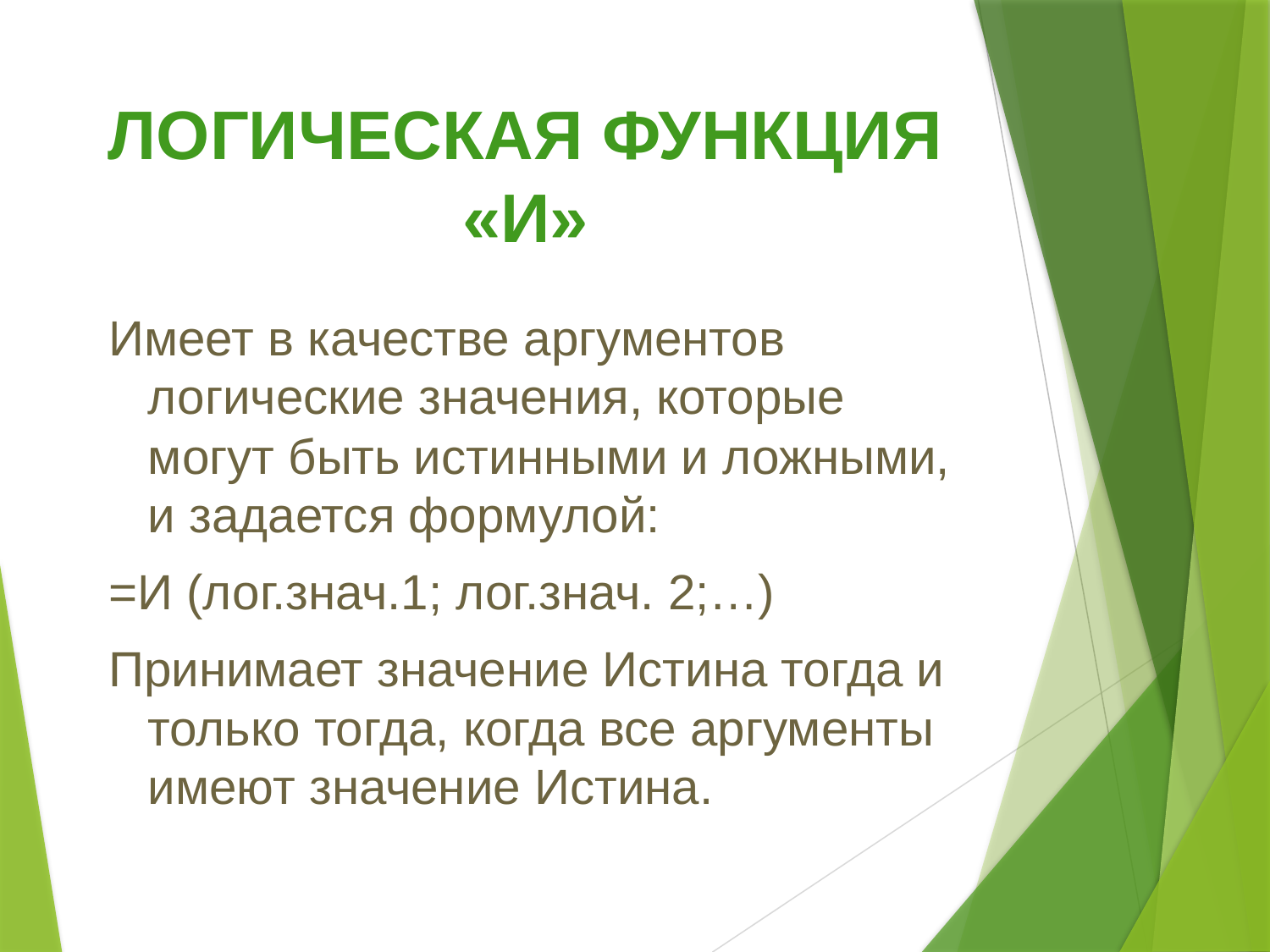

# ЛОГИЧЕСКАЯ ФУНКЦИЯ «И»
Имеет в качестве аргументов логические значения, которые могут быть истинными и ложными, и задается формулой:
=И (лог.знач.1; лог.знач. 2;…)
Принимает значение Истина тогда и только тогда, когда все аргументы имеют значение Истина.